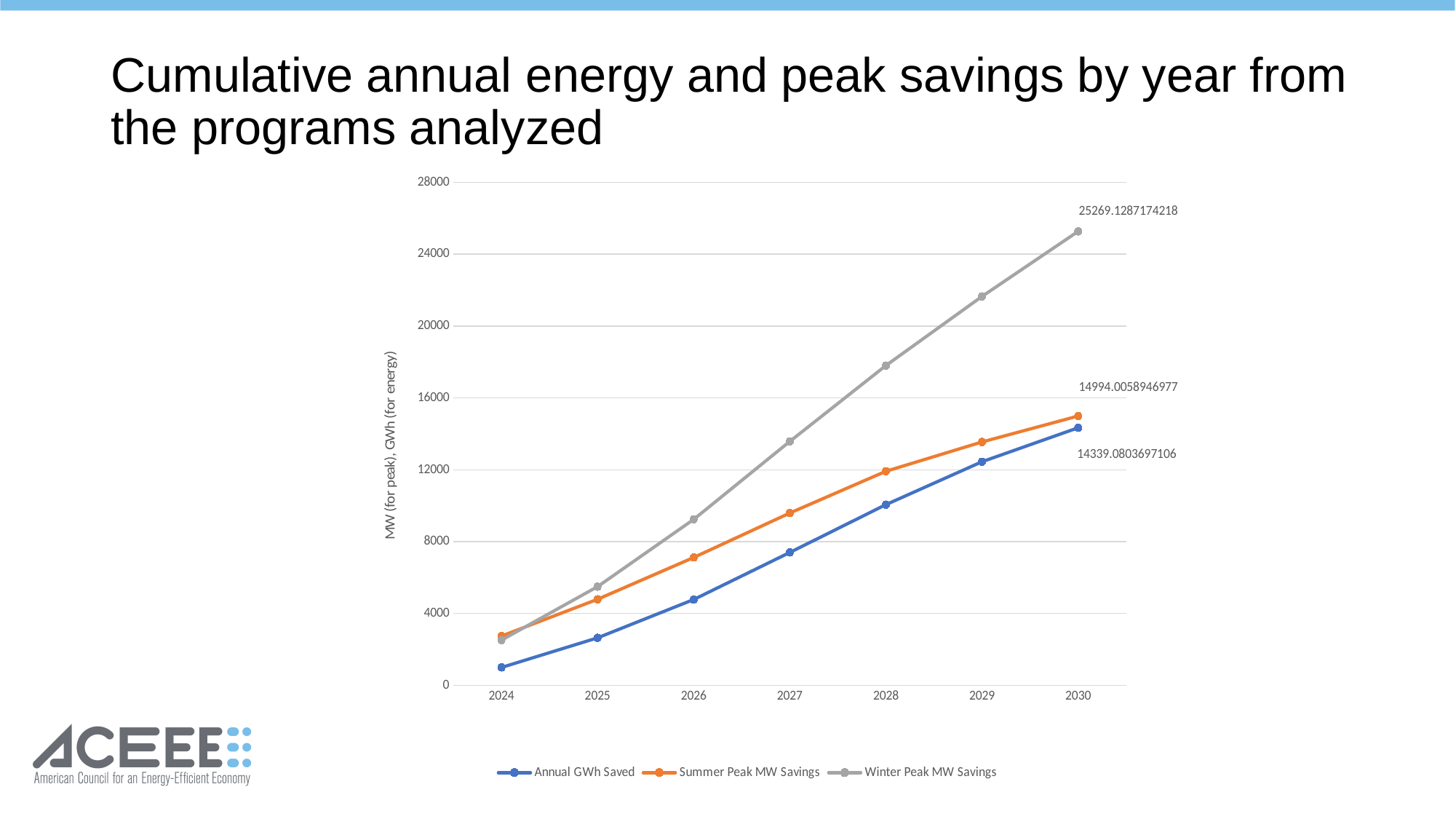

# Cumulative annual energy and peak savings by year from the programs analyzed

### Chart

| Category | Annual GWh Saved | Summer Peak MW Savings | Winter Peak MW Savings |
|---|---|---|---|
| 2024 | 999.9711123833174 | 2744.3303934334326 | 2520.4603224521907 |
| 2025 | 2647.8969705602362 | 4792.627505269661 | 5495.994771134913 |
| 2026 | 4778.37845971807 | 7119.763900964685 | 9239.37768416839 |
| 2027 | 7399.7060670310275 | 9593.770296043078 | 13580.801716627682 |
| 2028 | 10058.397345229043 | 11917.451301854673 | 17801.324502613697 |
| 2029 | 12449.596005219506 | 13549.171044703431 | 21648.136350814373 |
| 2030 | 14339.08036971057 | 14994.005894697695 | 25269.12871742177 |